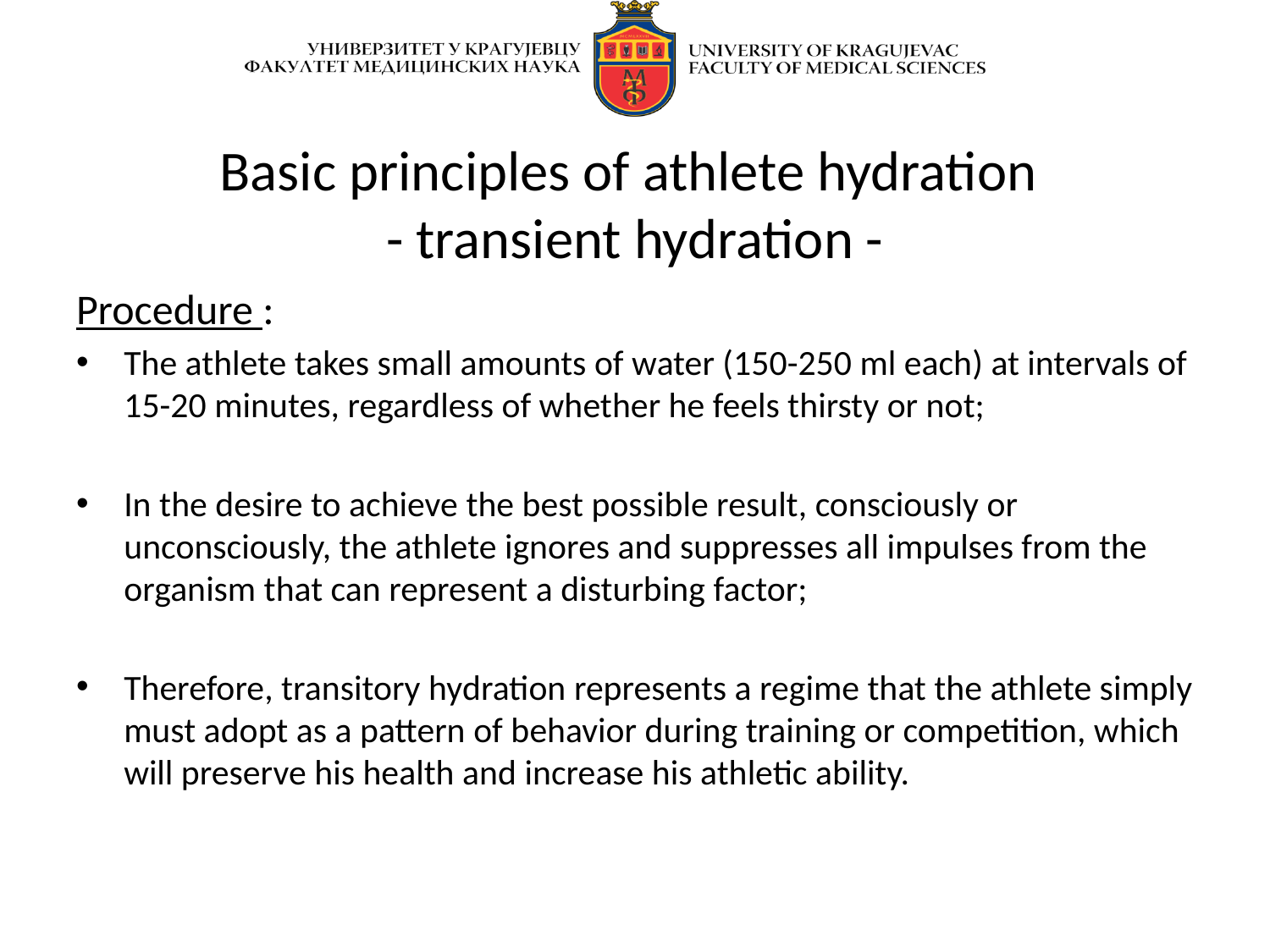

# Basic principles of athlete hydration - transient hydration -
Procedure :
The athlete takes small amounts of water (150-250 ml each) at intervals of 15-20 minutes, regardless of whether he feels thirsty or not;

In the desire to achieve the best possible result, consciously or unconsciously, the athlete ignores and suppresses all impulses from the organism that can represent a disturbing factor;

Therefore, transitory hydration represents a regime that the athlete simply must adopt as a pattern of behavior during training or competition, which will preserve his health and increase his athletic ability.